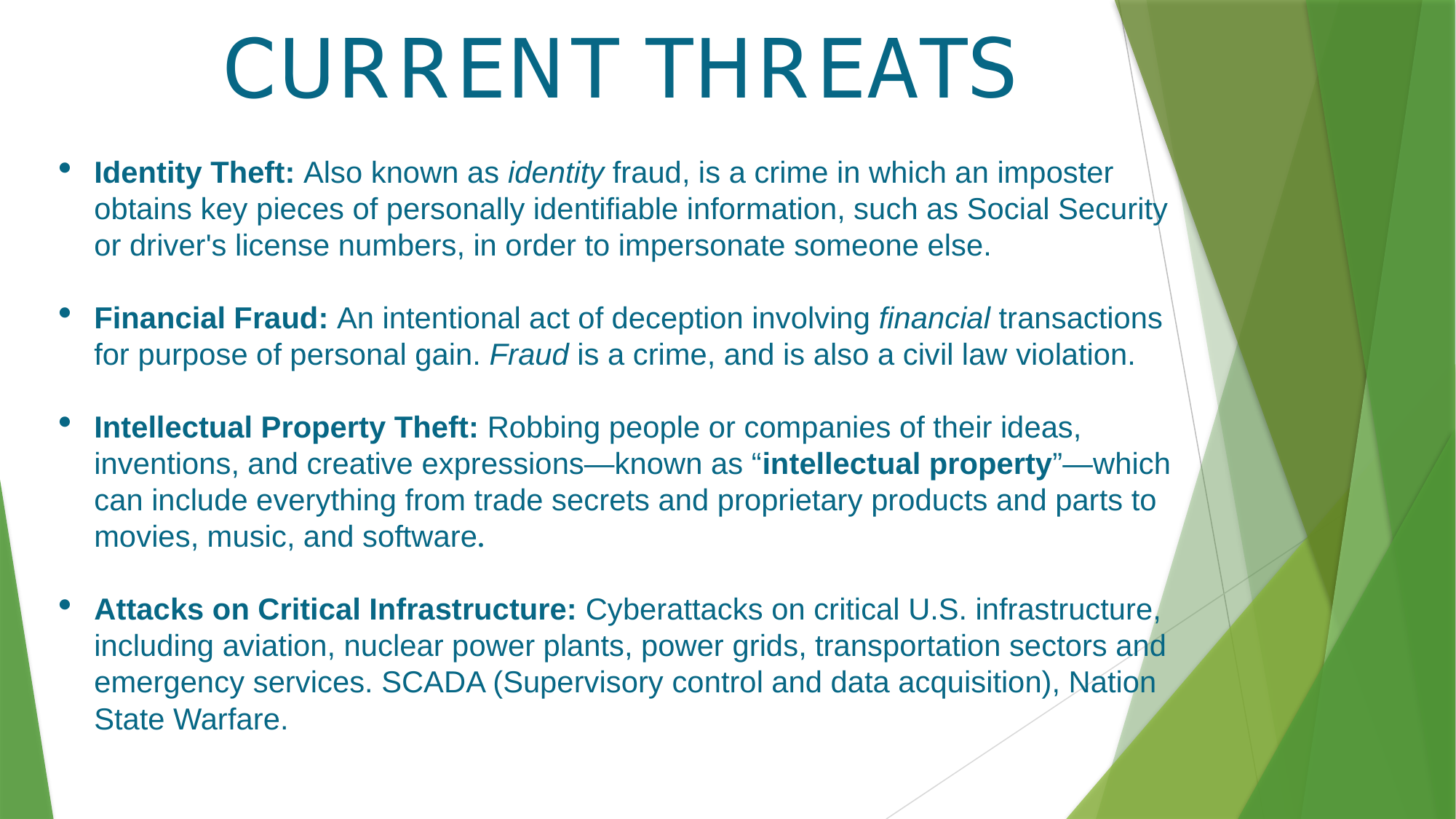

Current Threats
Identity Theft: Also known as identity fraud, is a crime in which an imposter obtains key pieces of personally identifiable information, such as Social Security or driver's license numbers, in order to impersonate someone else.

Financial Fraud: An intentional act of deception involving financial transactions for purpose of personal gain. Fraud is a crime, and is also a civil law violation.

Intellectual Property Theft: Robbing people or companies of their ideas, inventions, and creative expressions—known as “intellectual property”—which can include everything from trade secrets and proprietary products and parts to movies, music, and software.

Attacks on Critical Infrastructure: Cyberattacks on critical U.S. infrastructure, including aviation, nuclear power plants, power grids, transportation sectors and emergency services. SCADA (Supervisory control and data acquisition), Nation State Warfare.